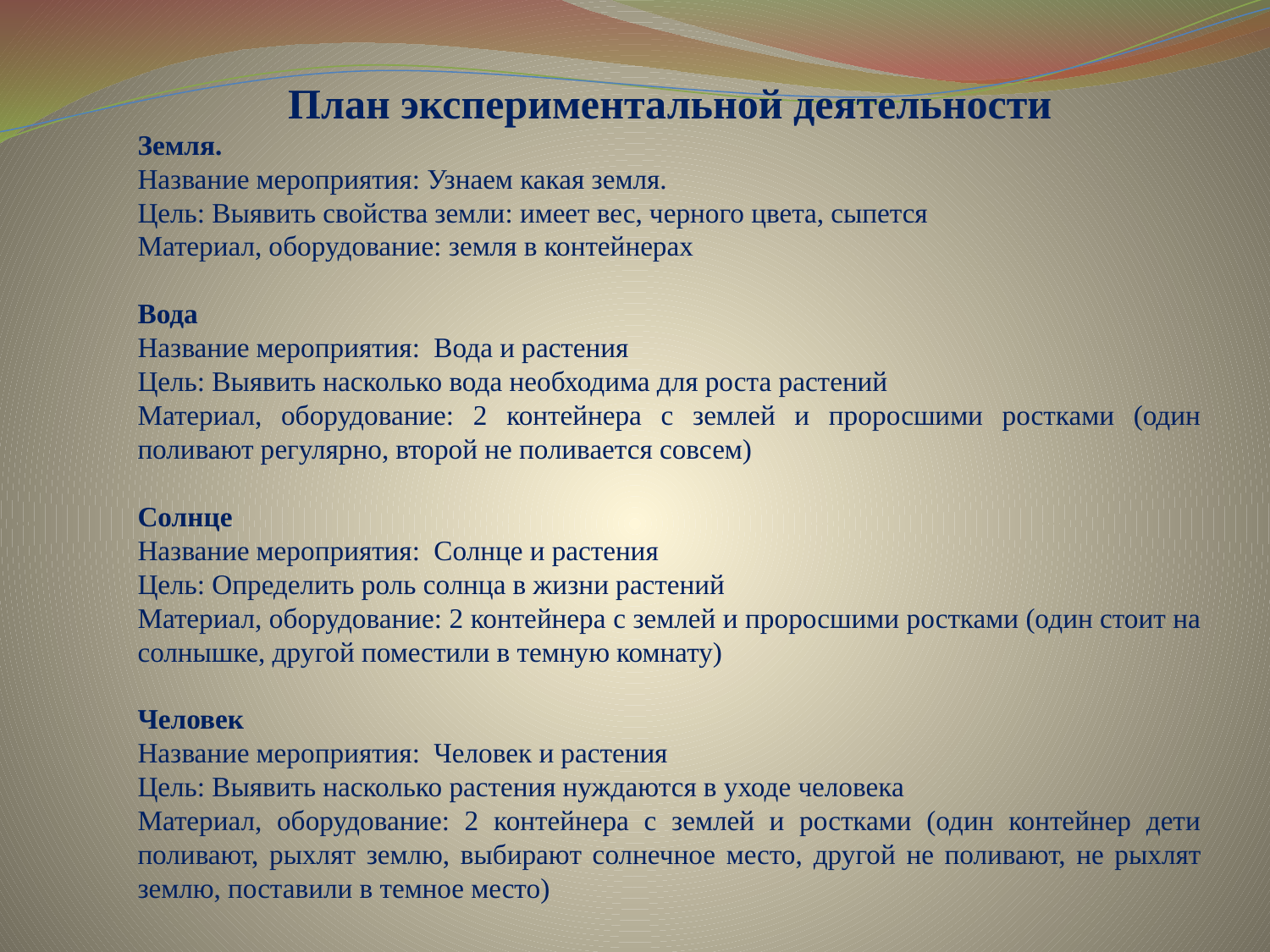

План экспериментальной деятельности
Земля.
Название мероприятия: Узнаем какая земля.
Цель: Выявить свойства земли: имеет вес, черного цвета, сыпется
Материал, оборудование: земля в контейнерах

Вода
Название мероприятия:  Вода и растения
Цель: Выявить насколько вода необходима для роста растений
Материал, оборудование: 2 контейнера с землей и проросшими ростками (один поливают регулярно, второй не поливается совсем)

Солнце
Название мероприятия:  Солнце и растения
Цель: Определить роль солнца в жизни растений
Материал, оборудование: 2 контейнера с землей и проросшими ростками (один стоит на солнышке, другой поместили в темную комнату)

Человек
Название мероприятия:  Человек и растения
Цель: Выявить насколько растения нуждаются в уходе человека
Материал, оборудование: 2 контейнера с землей и ростками (один контейнер дети поливают, рыхлят землю, выбирают солнечное место, другой не поливают, не рыхлят землю, поставили в темное место)